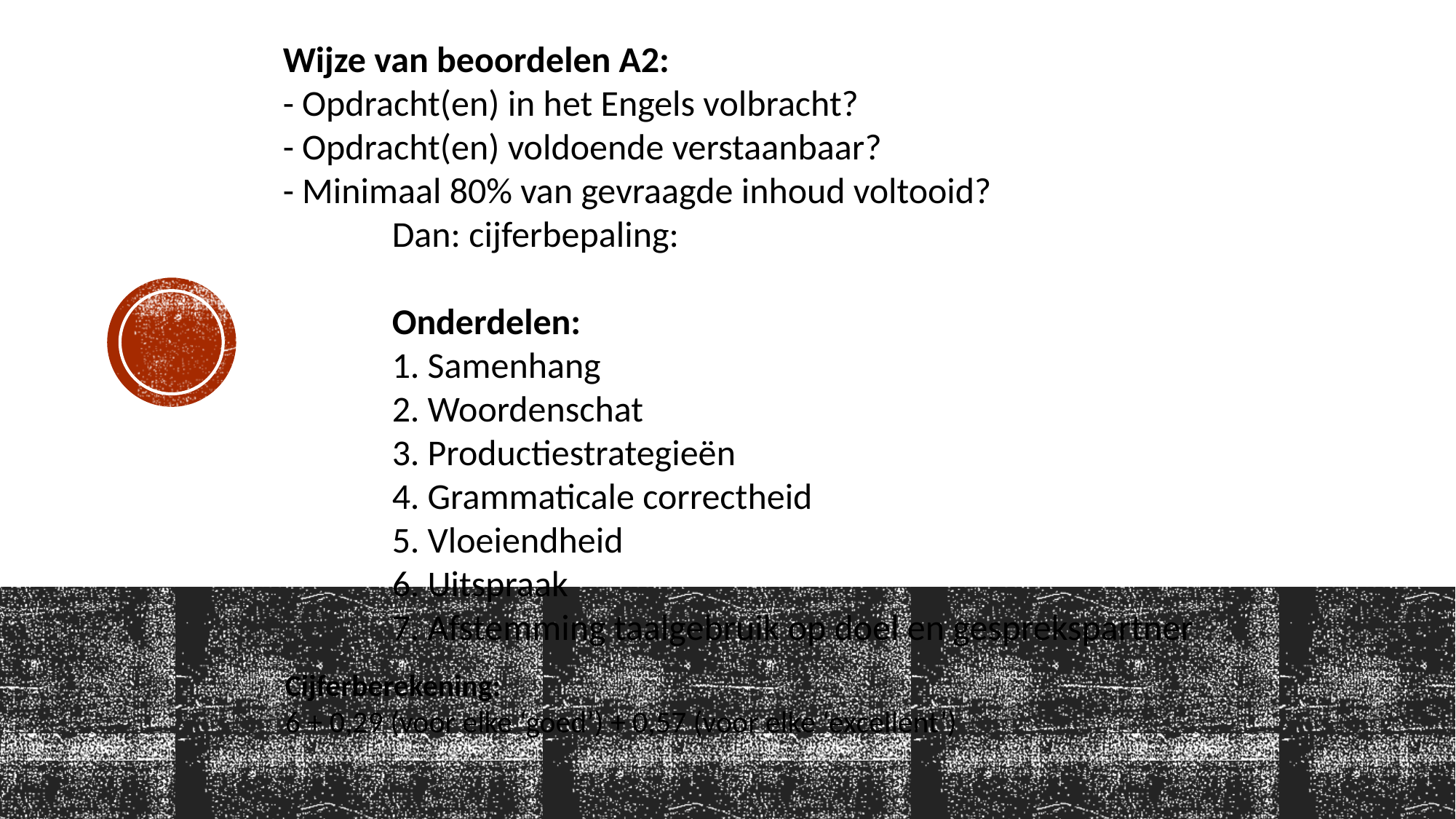

# Wijze van beoordelen A2:
- Opdracht(en) in het Engels volbracht?
- Opdracht(en) voldoende verstaanbaar?
- Minimaal 80% van gevraagde inhoud voltooid?
	Dan: cijferbepaling:
	Onderdelen:
	1. Samenhang
	2. Woordenschat
	3. Productiestrategieën
	4. Grammaticale correctheid
	5. Vloeiendheid
	6. Uitspraak
	7. Afstemming taalgebruik op doel en gesprekspartner
Cijferberekening:
6 + 0,29 (voor elke ‘goed’) + 0,57 (voor elke ‘excellent’)